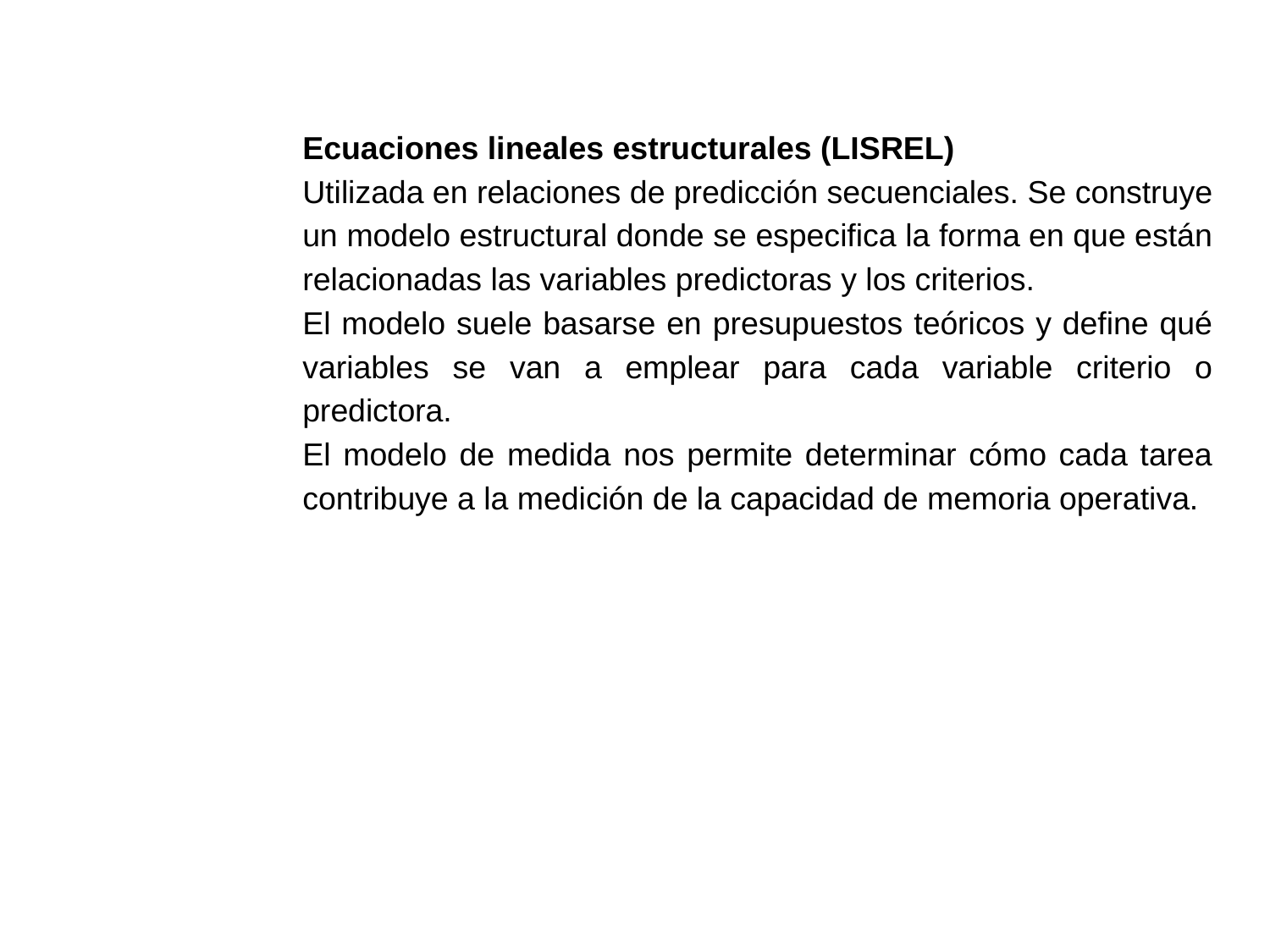

Ecuaciones lineales estructurales (LISREL)
Utilizada en relaciones de predicción secuenciales. Se construye un modelo estructural donde se especifica la forma en que están relacionadas las variables predictoras y los criterios.
El modelo suele basarse en presupuestos teóricos y define qué variables se van a emplear para cada variable criterio o predictora.
El modelo de medida nos permite determinar cómo cada tarea contribuye a la medición de la capacidad de memoria operativa.